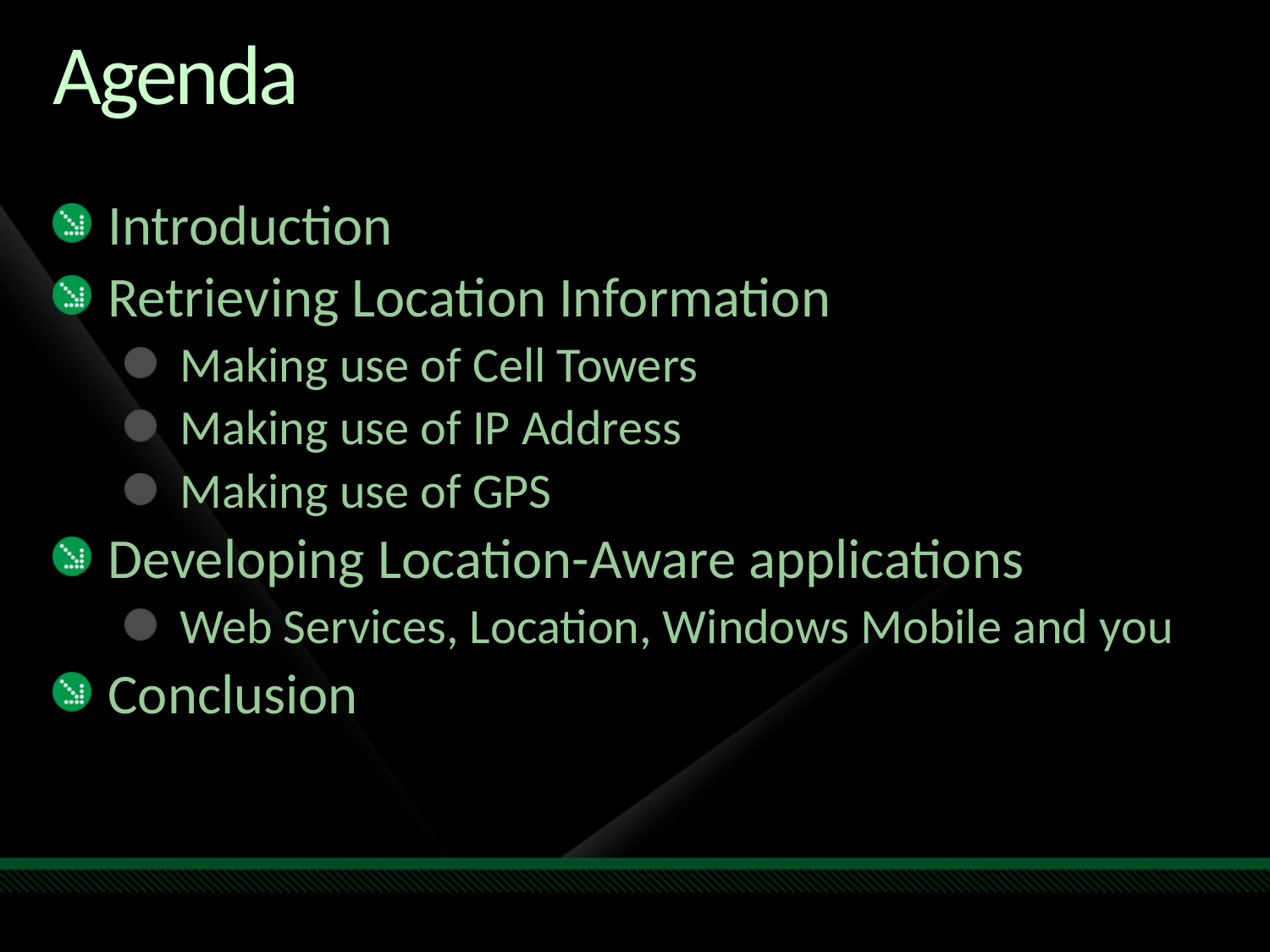

# Agenda
Introduction
Retrieving Location Information
Making use of Cell Towers
Making use of IP Address
Making use of GPS
Developing Location-Aware applications
Web Services, Location, Windows Mobile and you
Conclusion